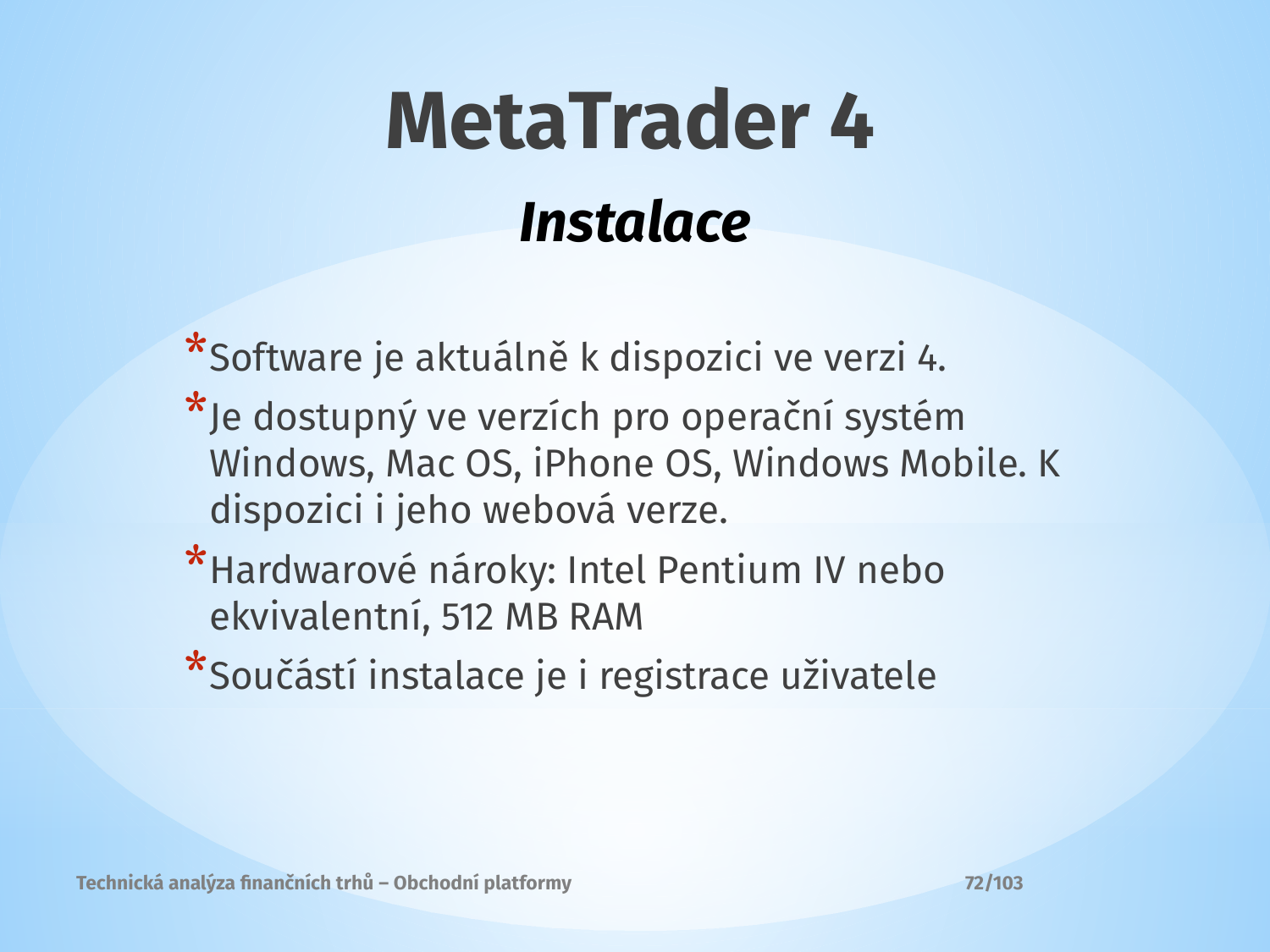

MetaTrader 4
Instalace
Software je aktuálně k dispozici ve verzi 4.
Je dostupný ve verzích pro operační systém Windows, Mac OS, iPhone OS, Windows Mobile. K dispozici i jeho webová verze.
Hardwarové nároky: Intel Pentium IV nebo ekvivalentní, 512 MB RAM
Součástí instalace je i registrace uživatele

Technická analýza finančních trhů – Obchodní platformy				72/103